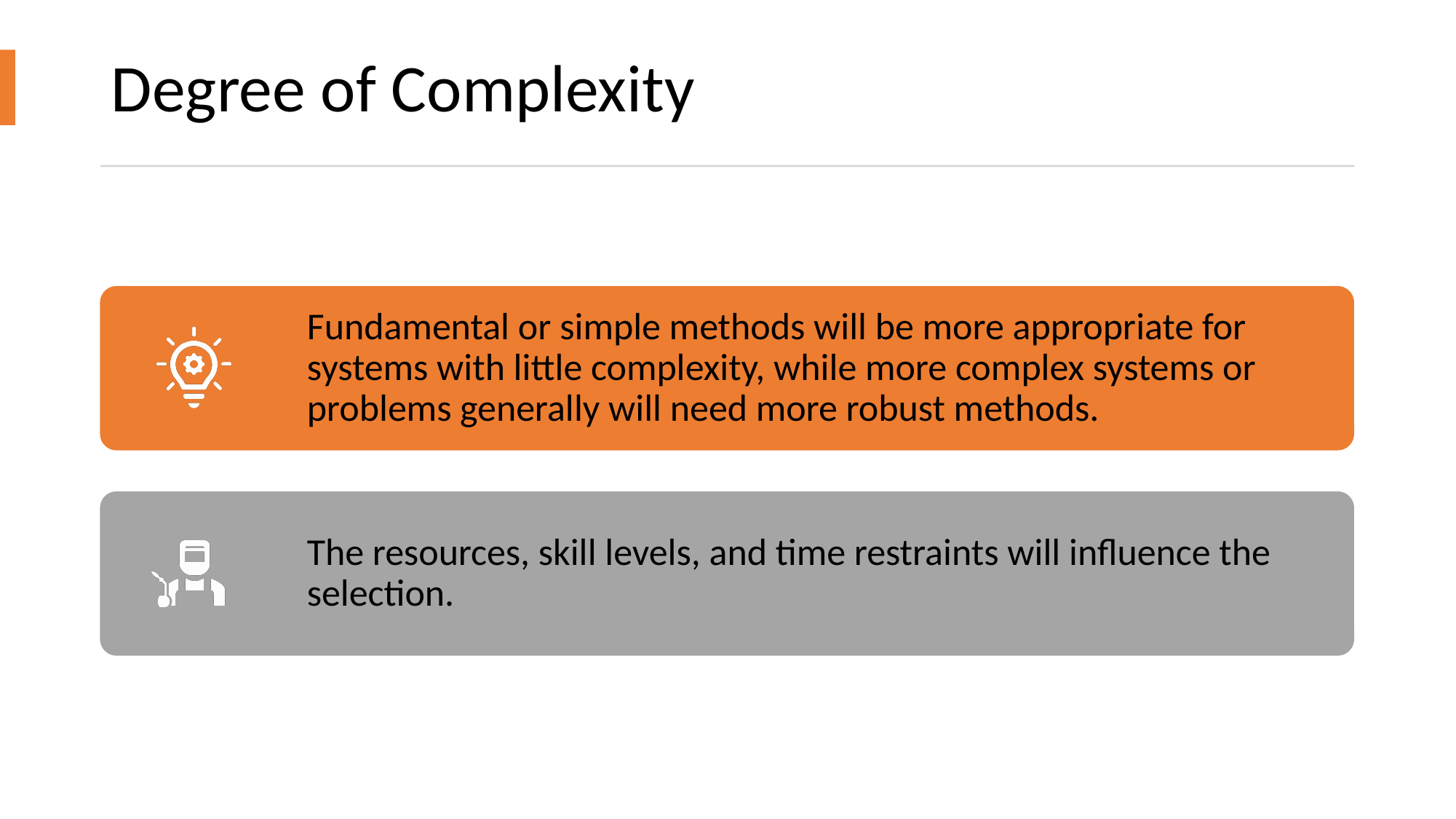

# Degree of Complexity

Fundamental or simple methods will be more appropriate for systems with little complexity, while more complex systems or problems generally will need more robust methods.
The resources, skill levels, and time restraints will influence the selection.
7